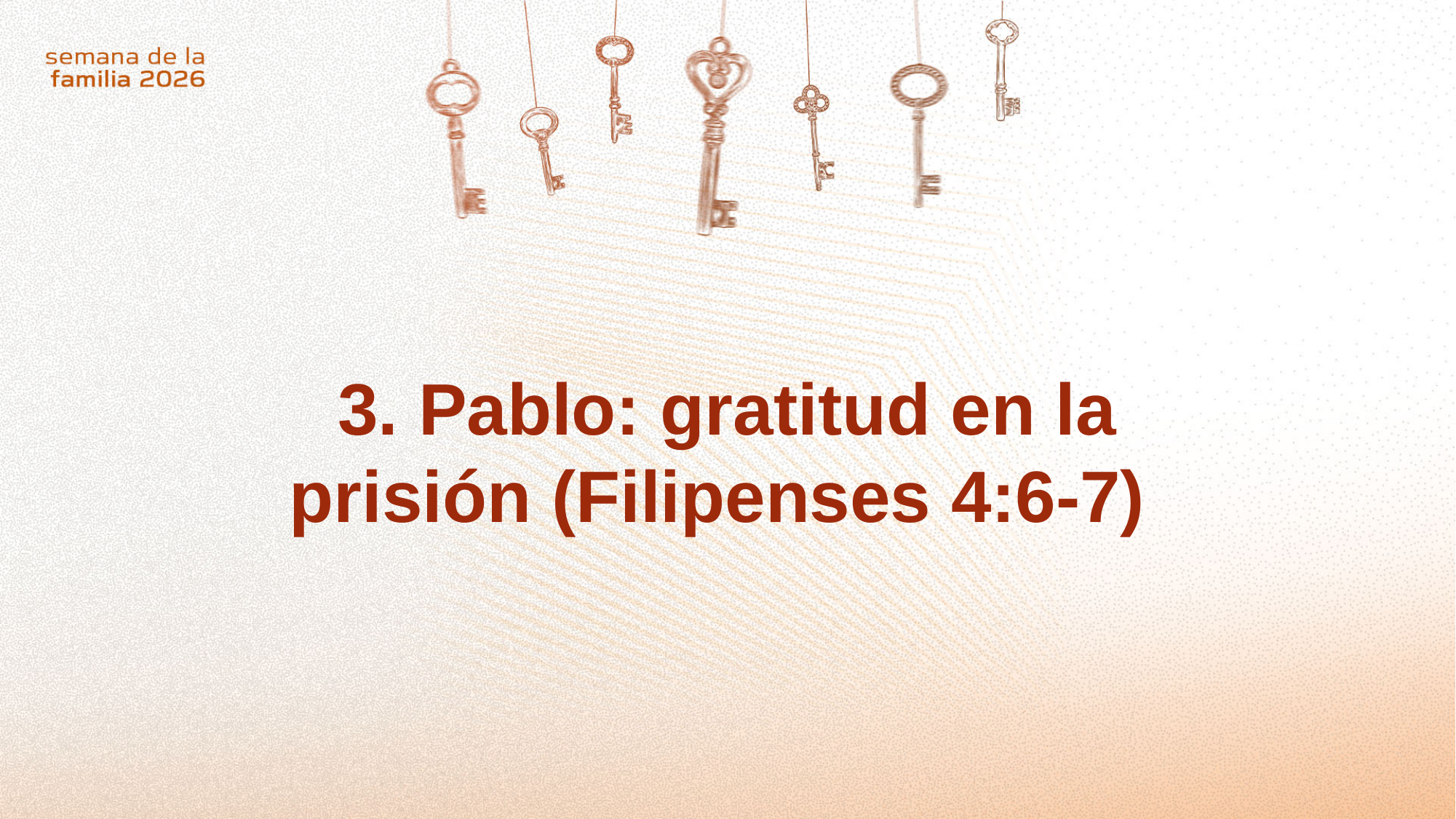

3. Pablo: gratitud en la prisión (Filipenses 4:6-7)